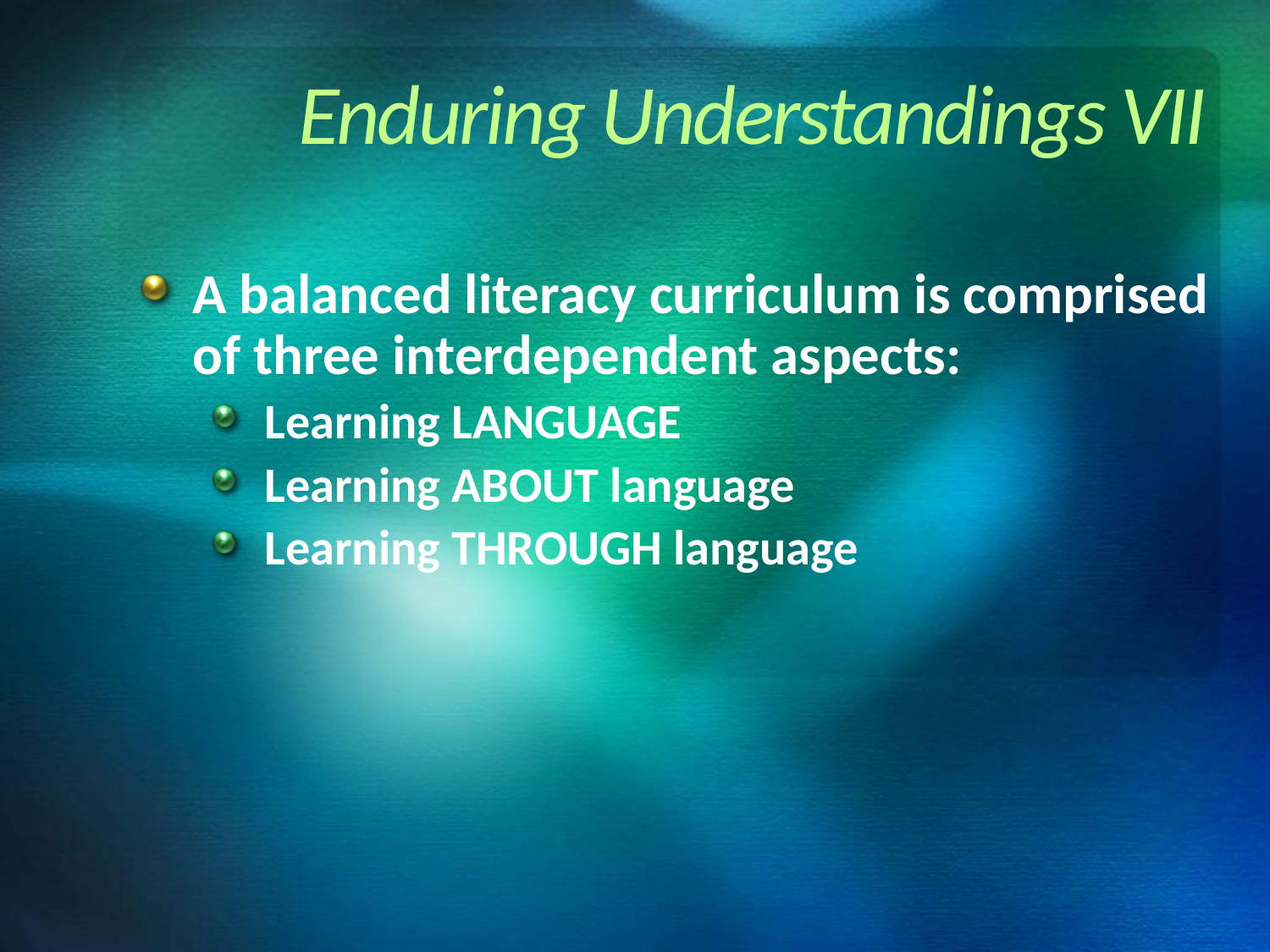

# Enduring Understandings VII
A balanced literacy curriculum is comprised of three interdependent aspects:
Learning language
Learning ABOUT language
Learning THROUGH language